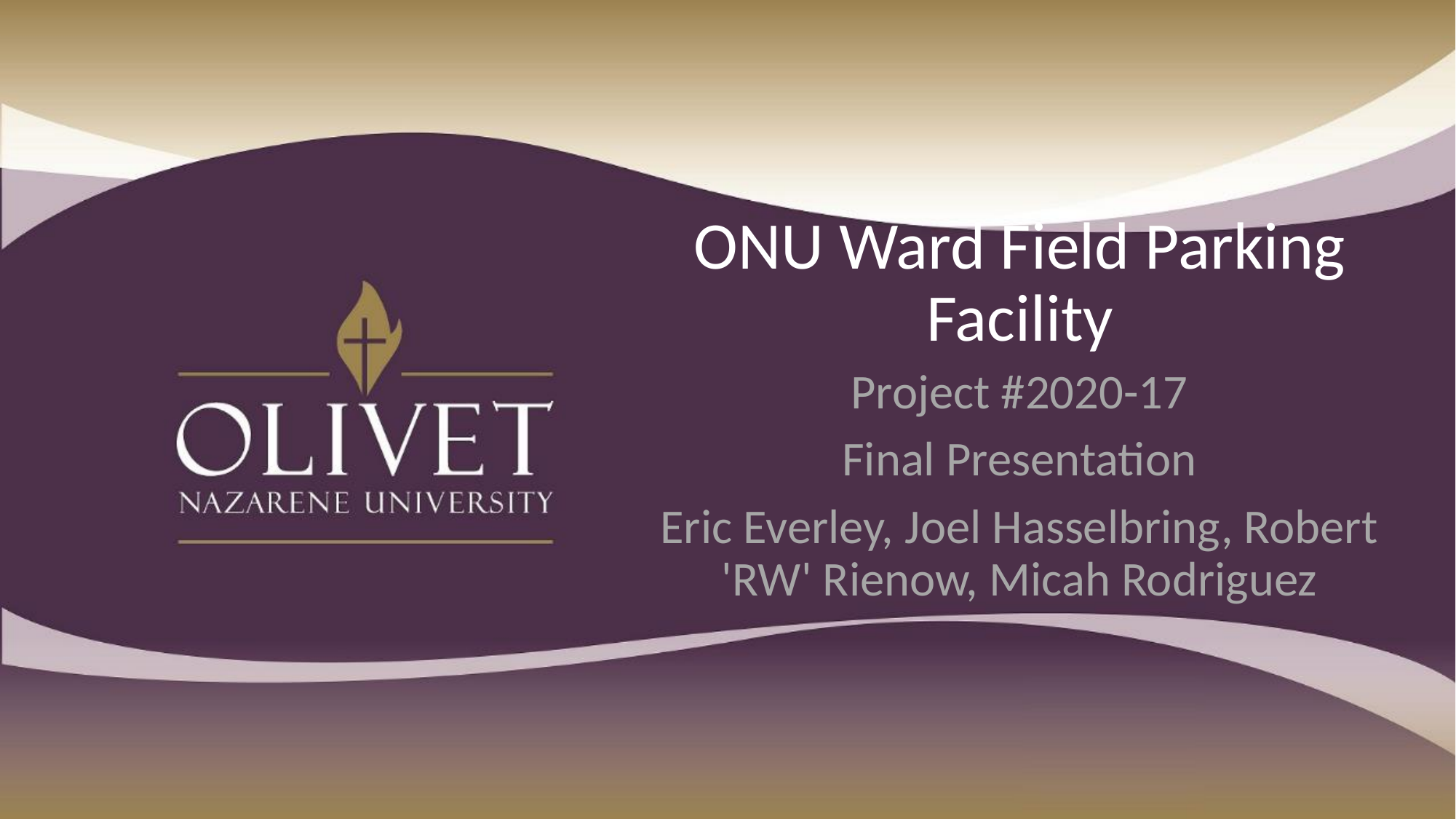

# ONU Ward Field Parking Facility
Project #2020-17
Final Presentation
Eric Everley, Joel Hasselbring, Robert 'RW' Rienow, Micah Rodriguez